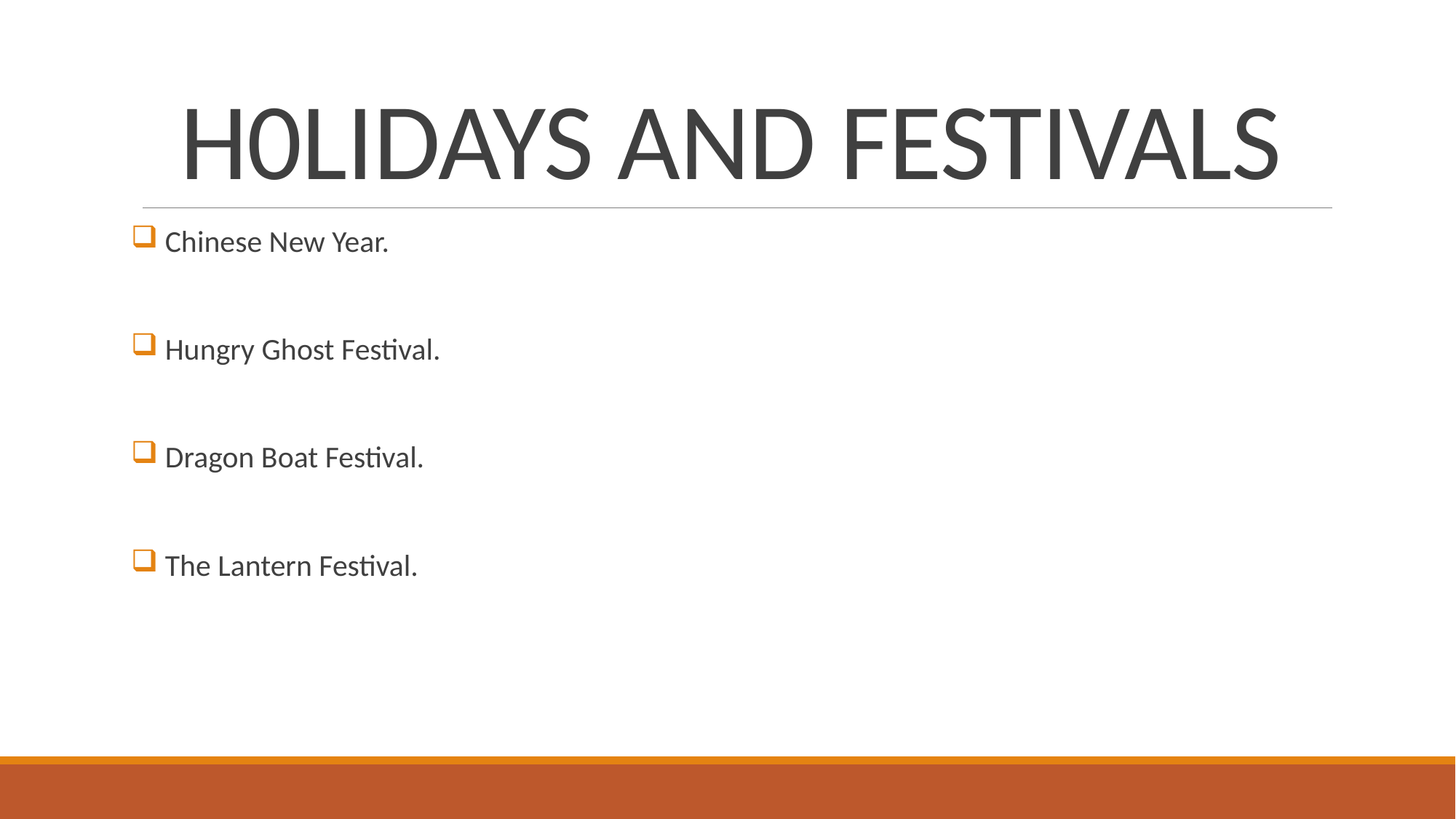

# H0LIDAYS AND FESTIVALS
 Chinese New Year.

 Hungry Ghost Festival.

 Dragon Boat Festival.

 The Lantern Festival.